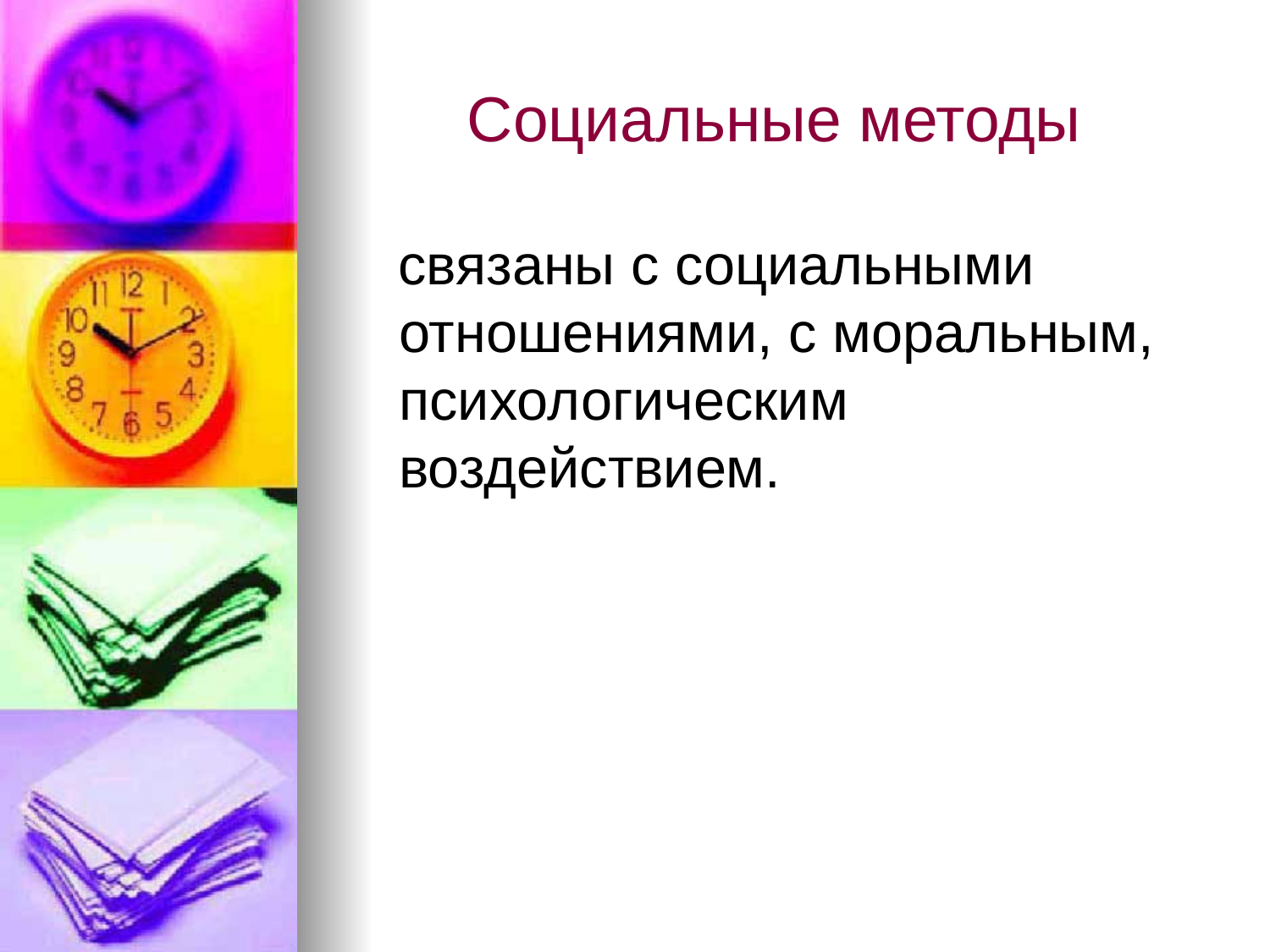

# Социальные методы
   связаны с социальными отношениями, с моральным, психологическим воздействием.